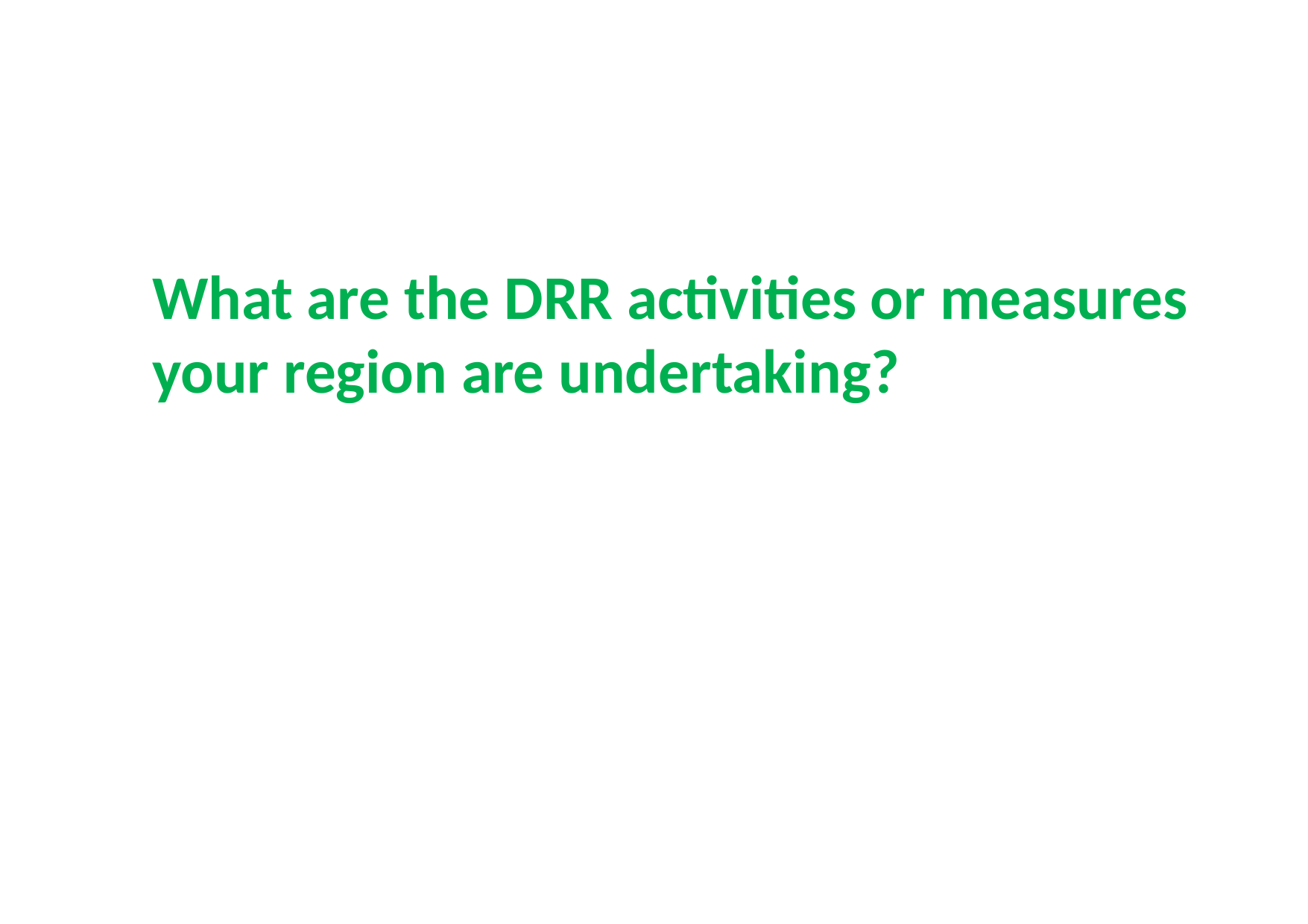

What are the DRR activities or measures  your region are undertaking?